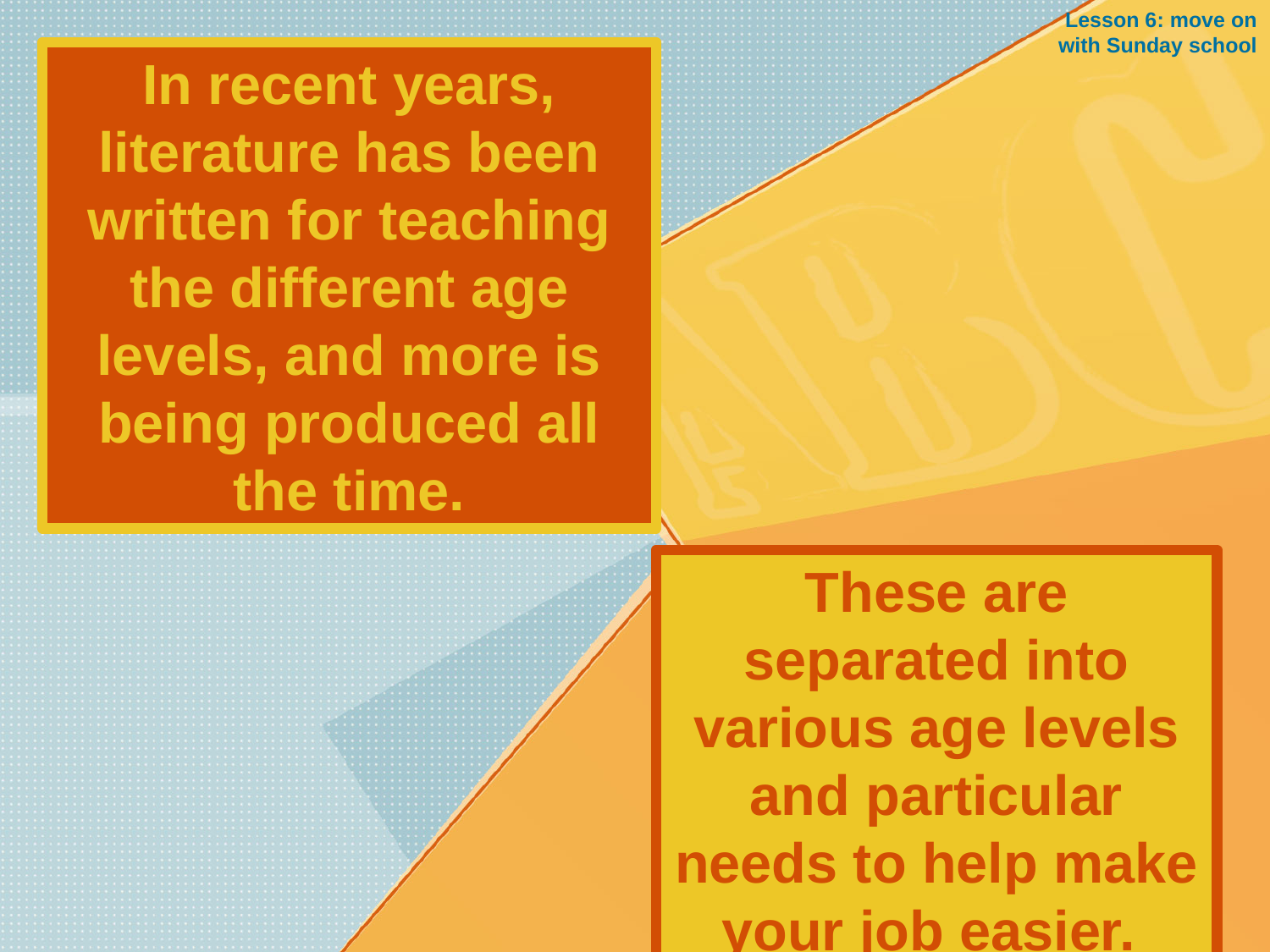

Lesson 6: move on with Sunday school
In recent years, literature has been written for teaching the different age levels, and more is being produced all the time.
These are separated into various age levels and particular needs to help make your job easier.